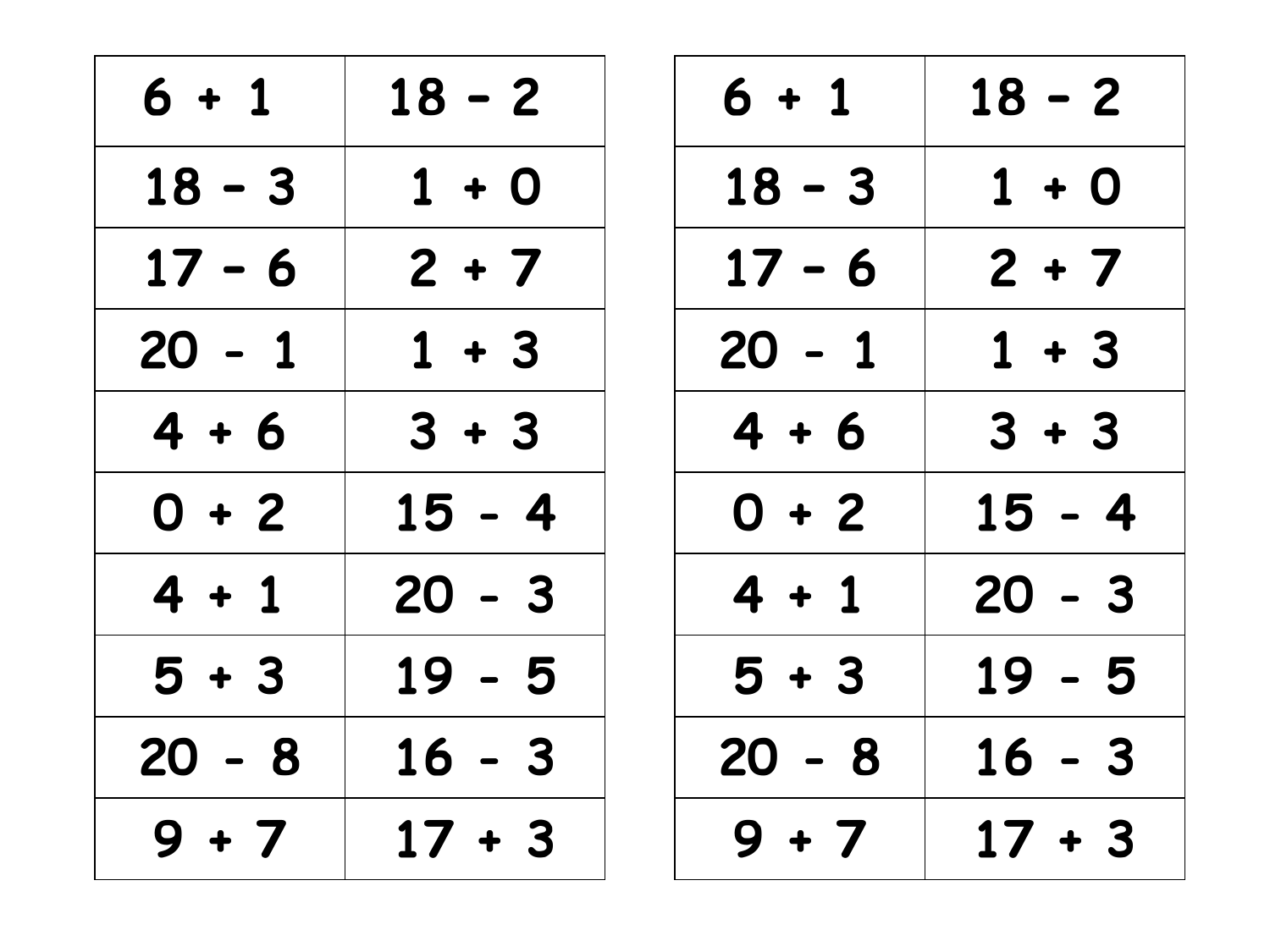

| 6 + 1 | 18 – 2 |
| --- | --- |
| 18 – 3 | 1 + 0 |
| 17 – 6 | 2 + 7 |
| 20 - 1 | 1 + 3 |
| 4 + 6 | 3 + 3 |
| 0 + 2 | 15 - 4 |
| 4 + 1 | 20 - 3 |
| 5 + 3 | 19 - 5 |
| 20 - 8 | 16 - 3 |
| 9 + 7 | 17 + 3 |
| 6 + 1 | 18 – 2 |
| --- | --- |
| 18 – 3 | 1 + 0 |
| 17 – 6 | 2 + 7 |
| 20 - 1 | 1 + 3 |
| 4 + 6 | 3 + 3 |
| 0 + 2 | 15 - 4 |
| 4 + 1 | 20 - 3 |
| 5 + 3 | 19 - 5 |
| 20 - 8 | 16 - 3 |
| 9 + 7 | 17 + 3 |